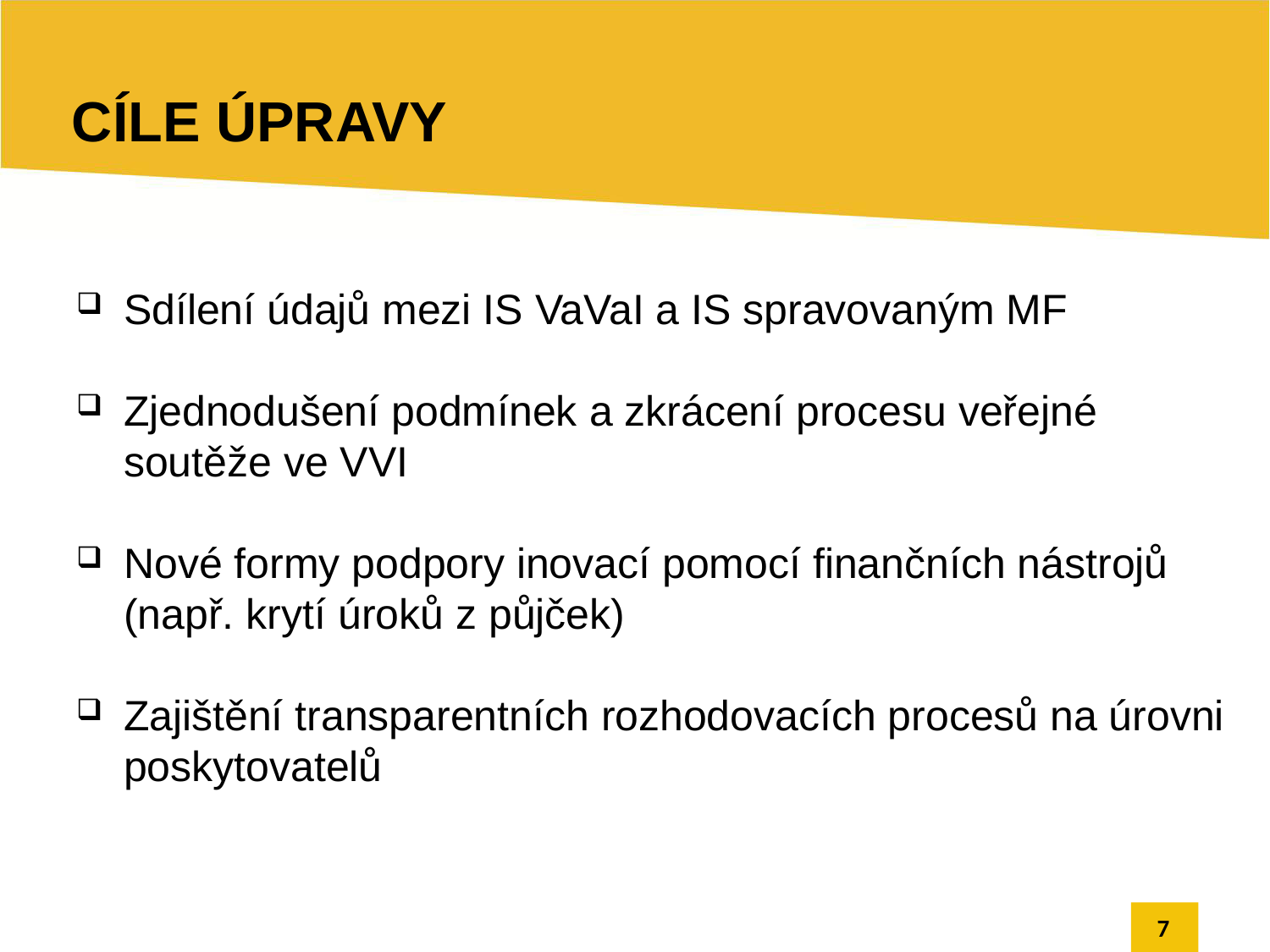

Cíle úpravy
Sdílení údajů mezi IS VaVaI a IS spravovaným MF

Zjednodušení podmínek a zkrácení procesu veřejné soutěže ve VVI

Nové formy podpory inovací pomocí finančních nástrojů (např. krytí úroků z půjček)

Zajištění transparentních rozhodovacích procesů na úrovni poskytovatelů

7